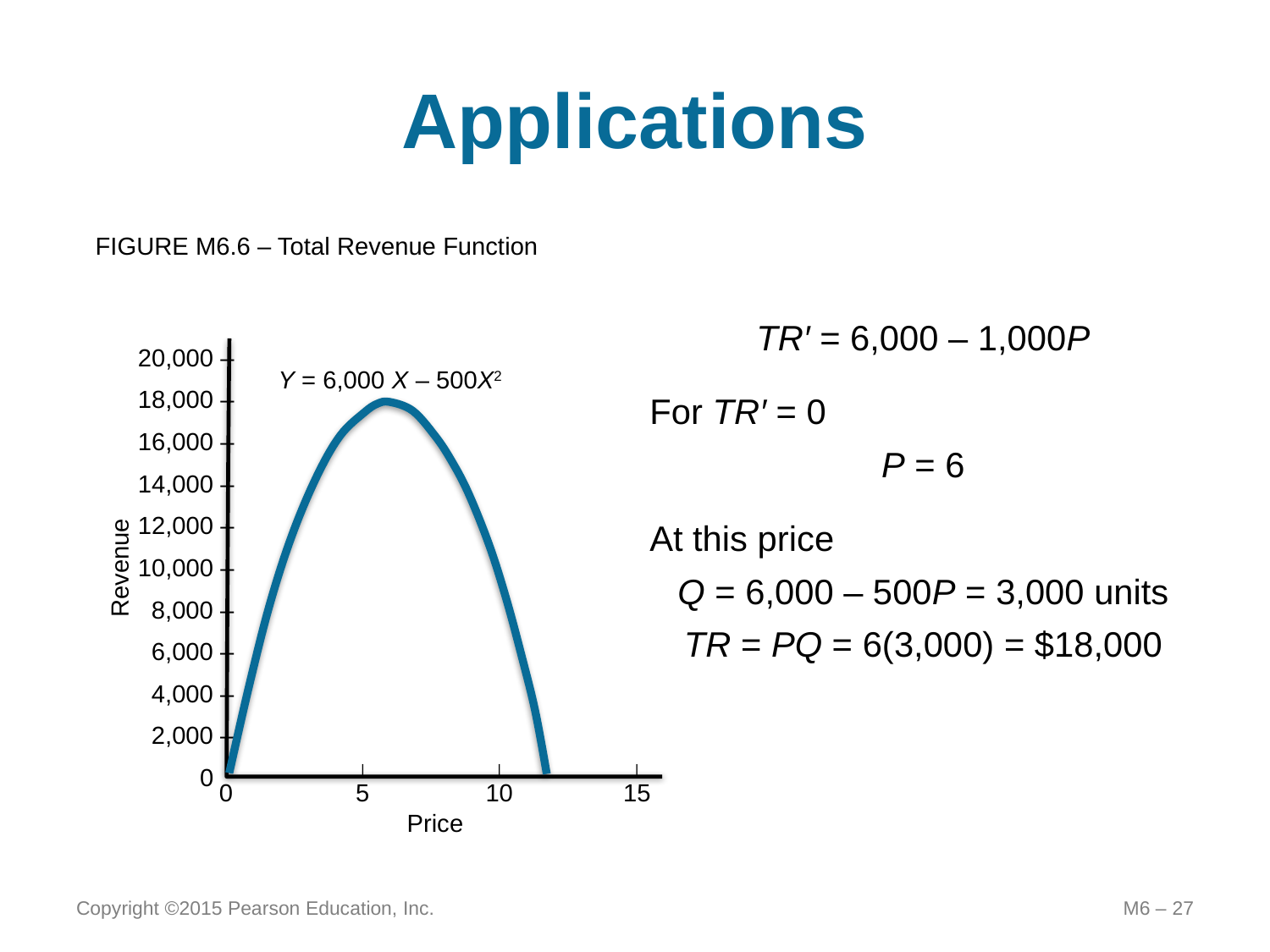

# Applications
FIGURE M6.6 – Total Revenue Function
	TR′ = 6,000 – 1,000P
For TR′ = 0
	P = 6
At this price
	Q = 6,000 – 500P = 3,000 units
	TR = PQ = 6(3,000) = $18,000
20,000 –
18,000 –
16,000 –
14,000 –
12,000 –
10,000 –
8,000 –
6,000 –
4,000 –
2,000 –
0 –

Y = 6,000 X – 500X2

Revenue
	|	|	|	|
	0	5	10	15
Price
Copyright ©2015 Pearson Education, Inc.
M6 – 27